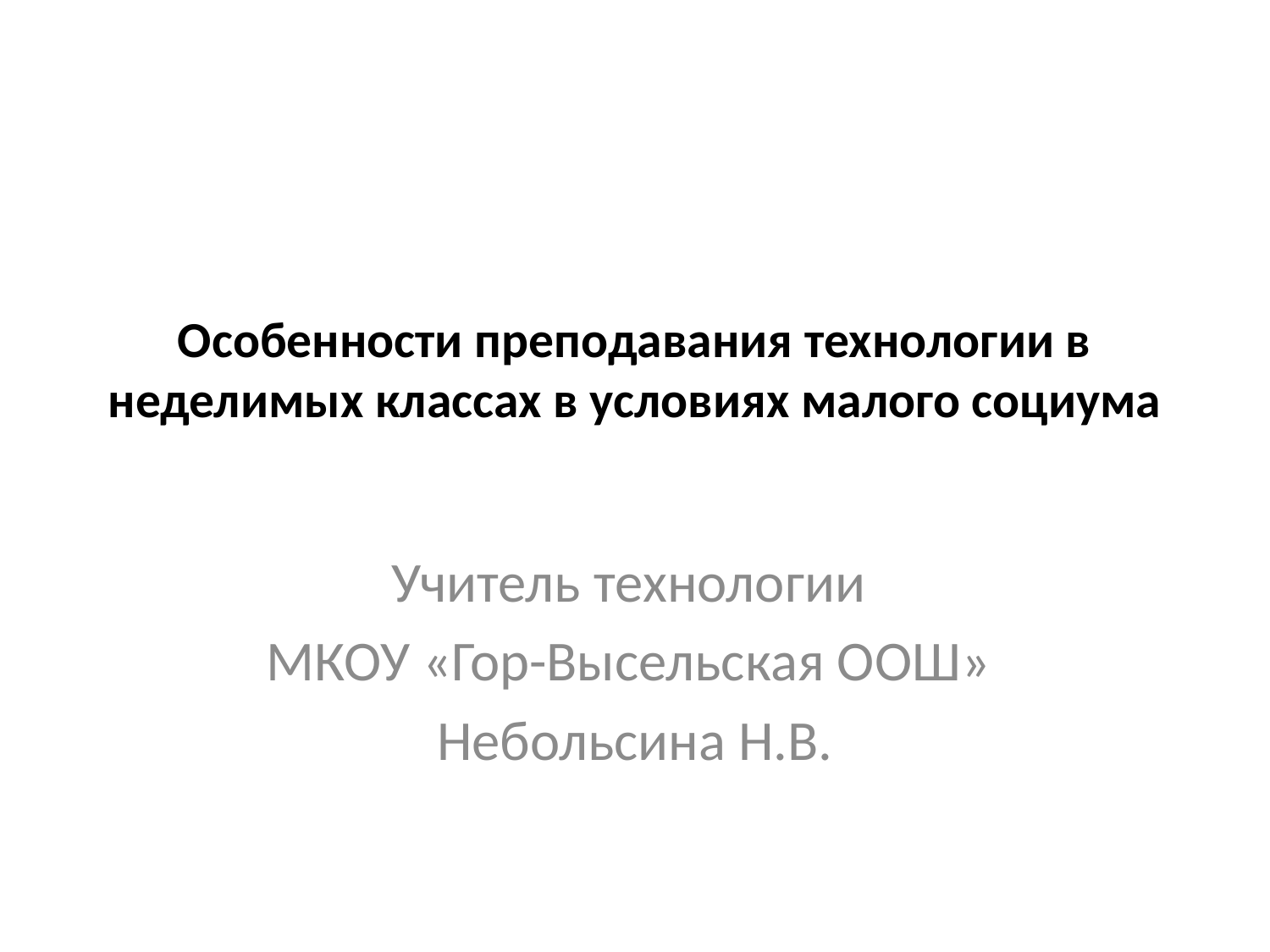

# Особенности преподавания технологии в неделимых классах в условиях малого социума
Учитель технологии
МКОУ «Гор-Высельская ООШ»
Небольсина Н.В.